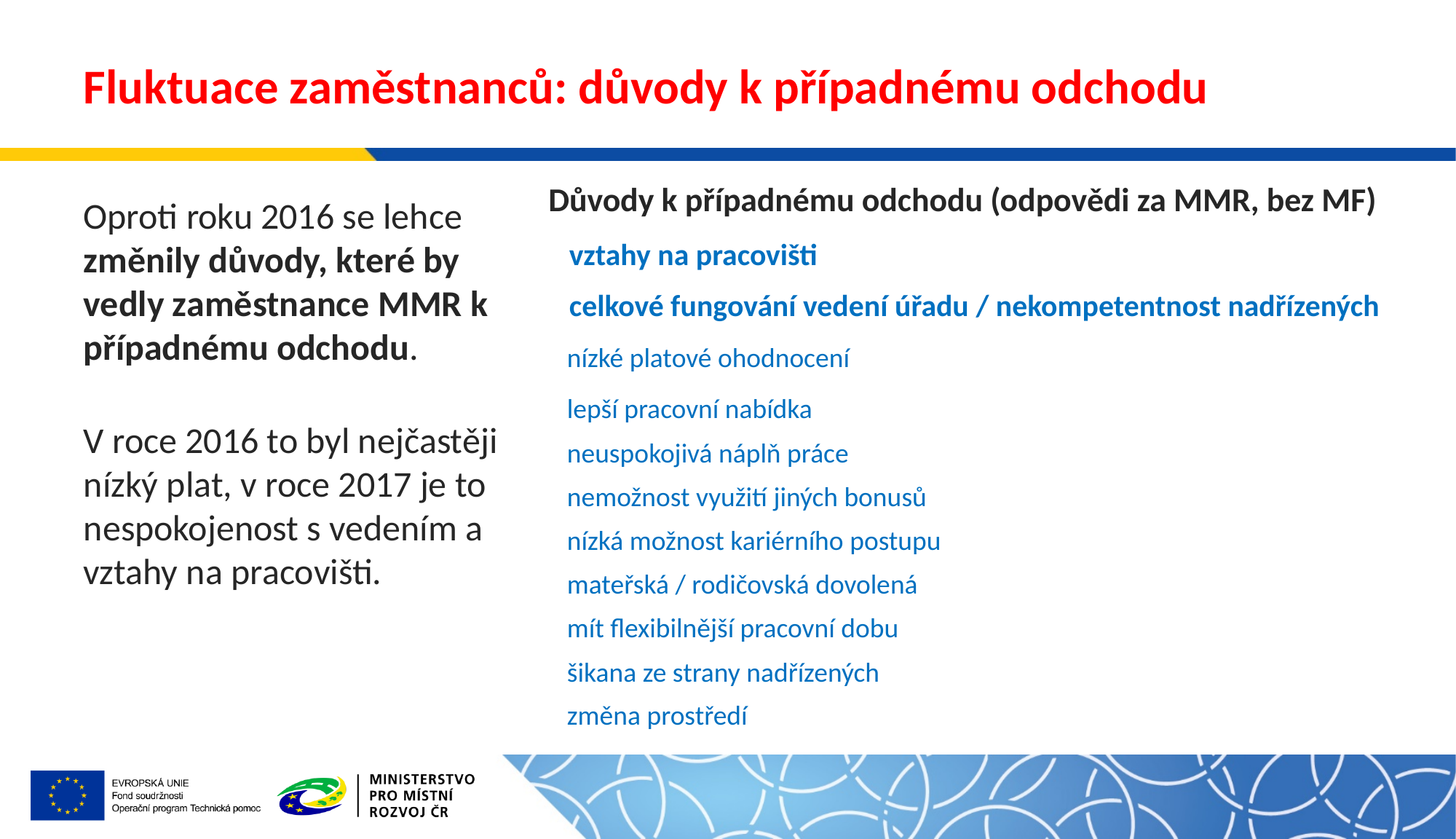

# Fluktuace zaměstnanců: důvody k případnému odchodu
| Důvody k případnému odchodu (odpovědi za MMR, bez MF) |
| --- |
| vztahy na pracovišti |
| celkové fungování vedení úřadu / nekompetentnost nadřízených |
| nízké platové ohodnocení |
| lepší pracovní nabídka |
| neuspokojivá náplň práce |
| nemožnost využití jiných bonusů |
| nízká možnost kariérního postupu |
| mateřská / rodičovská dovolená |
| mít flexibilnější pracovní dobu |
| šikana ze strany nadřízených |
| změna prostředí |
Oproti roku 2016 se lehce změnily důvody, které by vedly zaměstnance MMR k případnému odchodu.

V roce 2016 to byl nejčastěji nízký plat, v roce 2017 je to nespokojenost s vedením a vztahy na pracovišti.